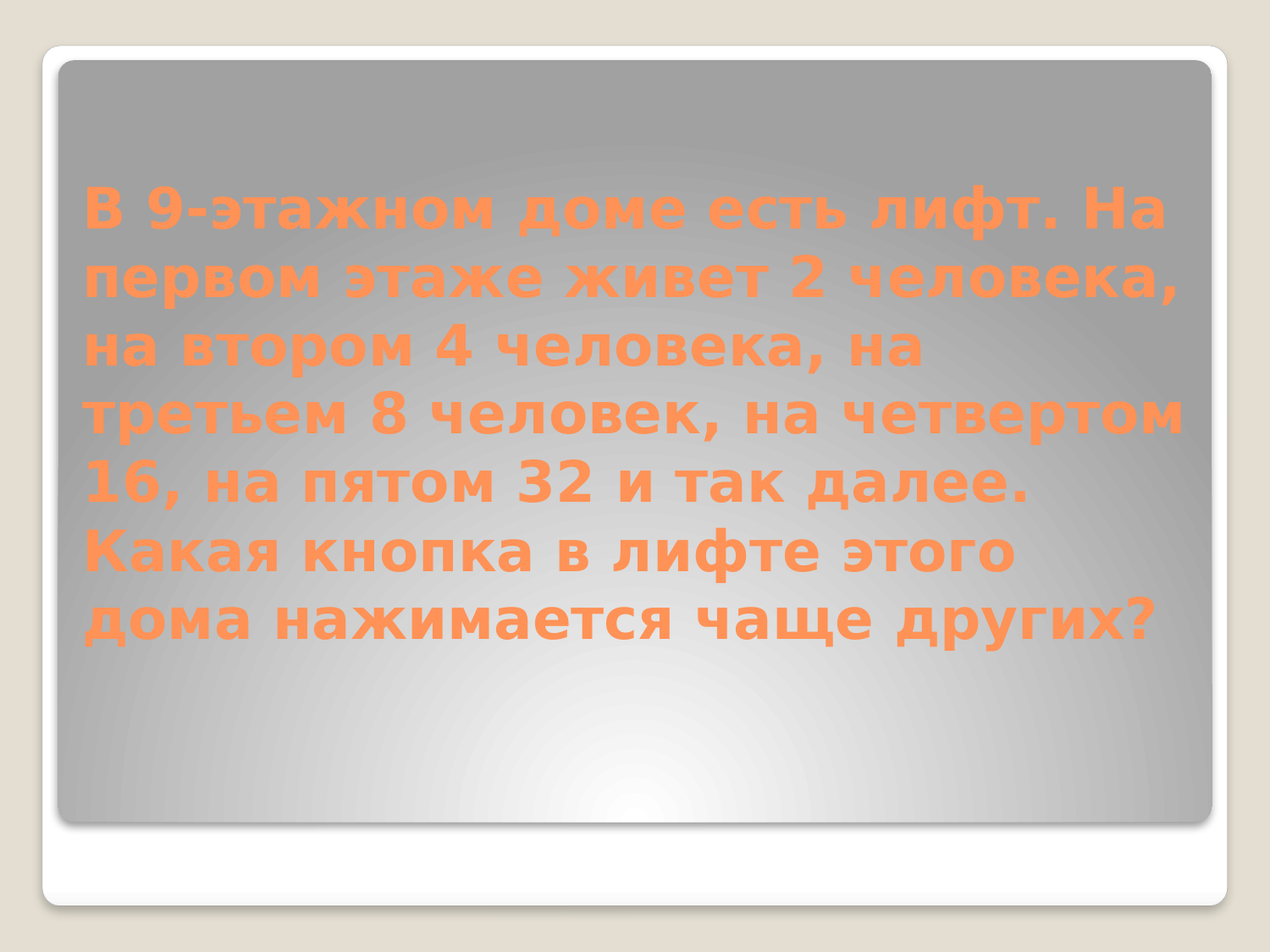

# В 9-этажном доме есть лифт. На первом этаже живет 2 человека, на втором 4 человека, на третьем 8 человек, на четвертом 16, на пятом 32 и так далее. Какая кнопка в лифте этого дома нажимается чаще других?